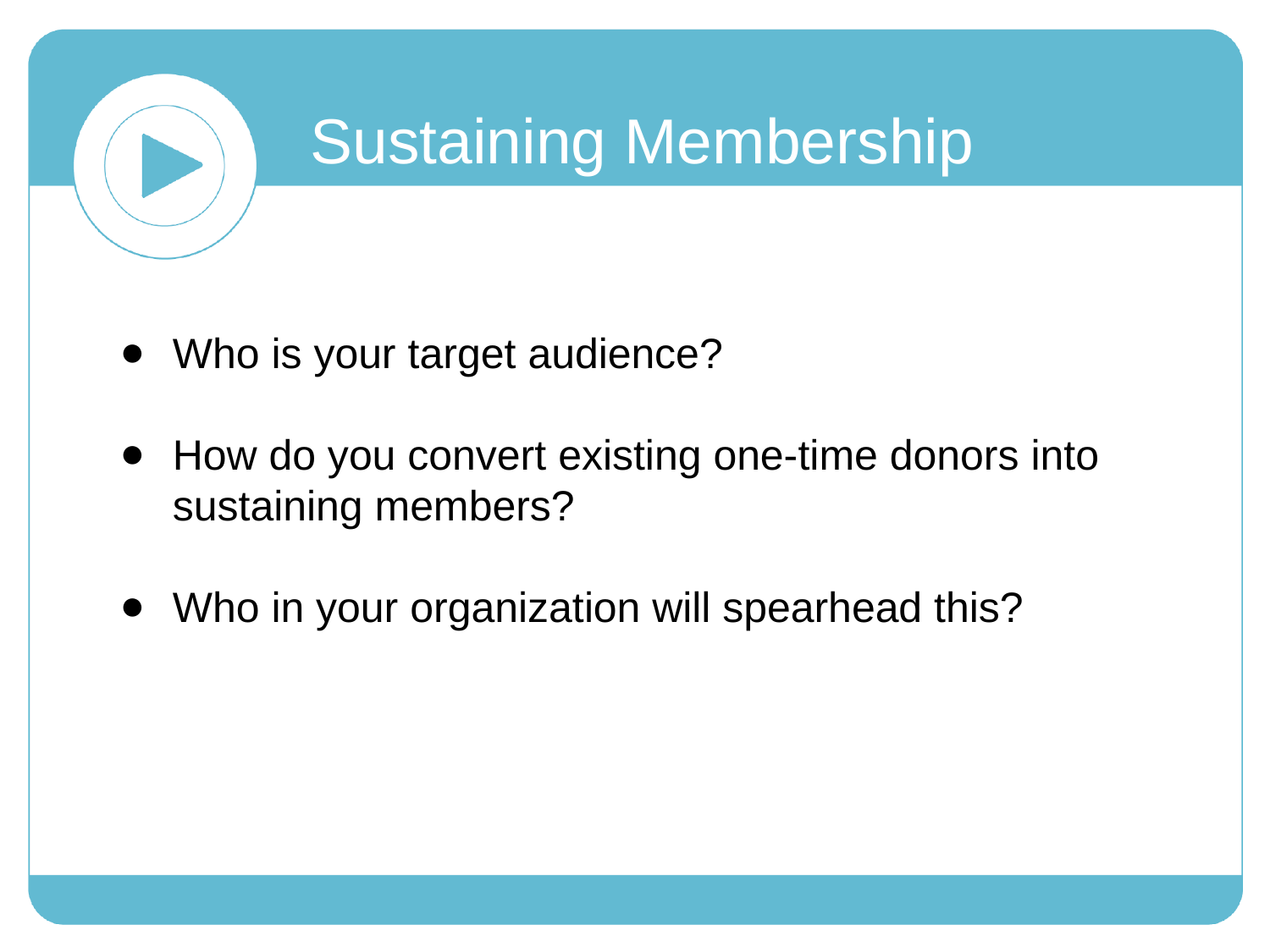

Sustaining Membership
Who is your target audience?

How do you convert existing one-time donors into sustaining members?

Who in your organization will spearhead this?